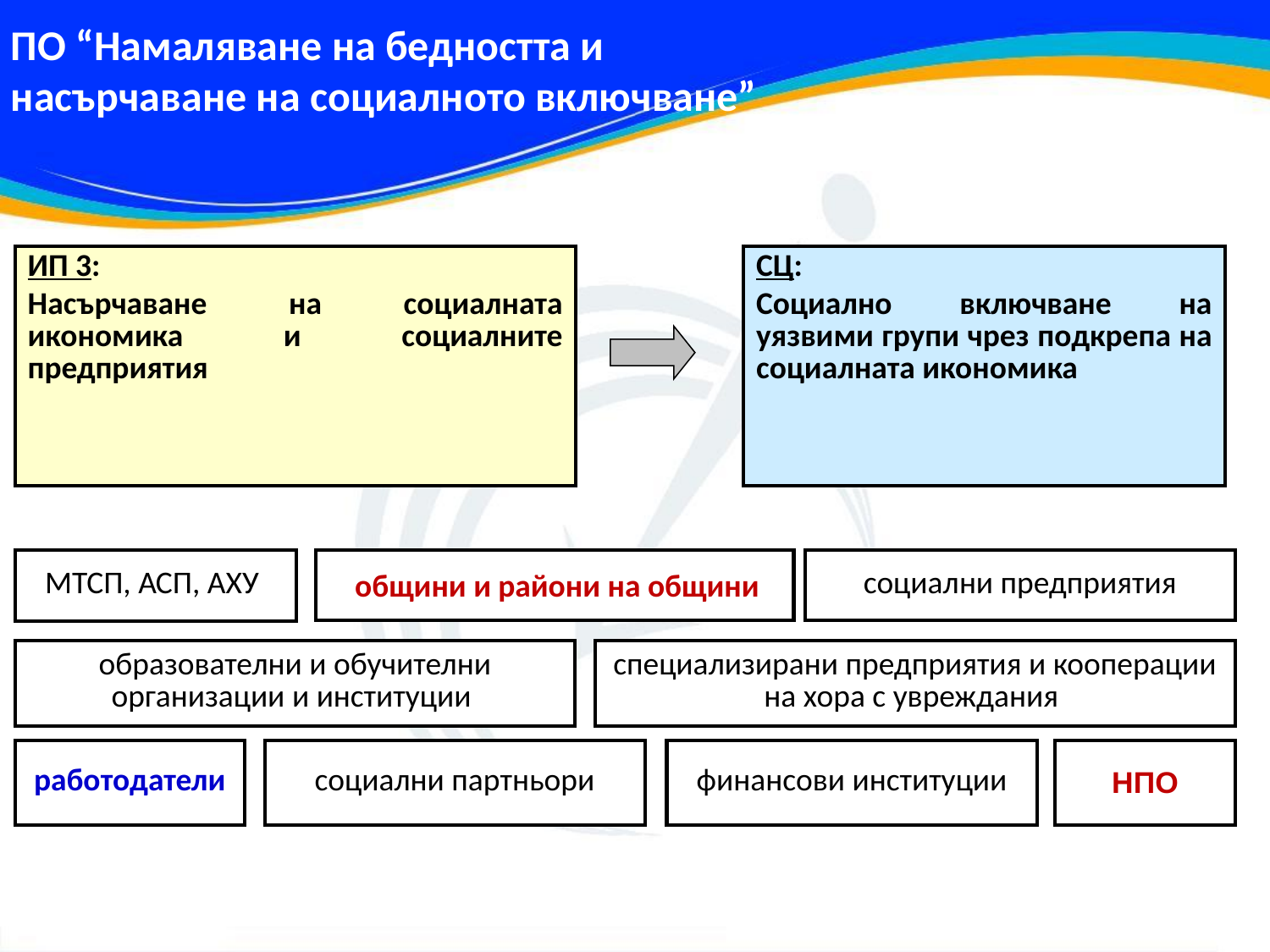

ПО “Намаляване на бедността и
насърчаване на социалното включване”
| ИП 3: Насърчаване на социалната икономика и социалните предприятия |
| --- |
| СЦ: Социално включване на уязвими групи чрез подкрепа на социалната икономика |
| --- |

| МТСП, АСП, АХУ |
| --- |
| общини и райони на общини |
| --- |
| социални предприятия |
| --- |
| образователни и обучителни организации и институции |
| --- |
| специализирани предприятия и кооперации на хора с увреждания |
| --- |
| работодатели |
| --- |
| социални партньори |
| --- |
| финансови институции |
| --- |
| НПО |
| --- |